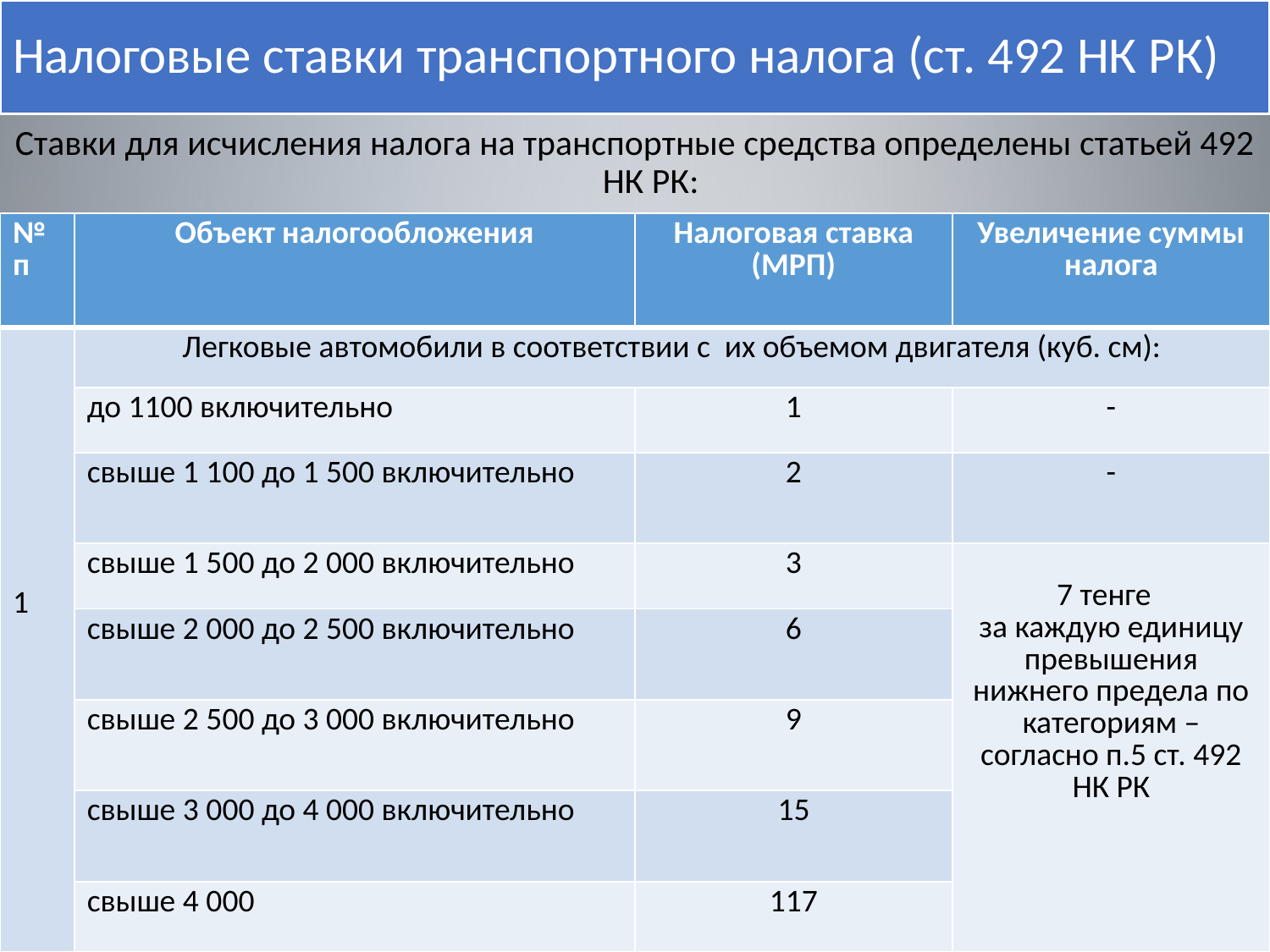

# Налоговые ставки транспортного налога (ст. 492 НК РК)
Ставки для исчисления налога на транспортные средства определены статьей 492 НК РК:
| № п | Объект налогообложения | Налоговая ставка (МРП) | Увеличение суммы налога |
| --- | --- | --- | --- |
| 1 | Легковые автомобили в соответствии с их объемом двигателя (куб. см): |  |  |
|  | до 1100 включительно | 1 | - |
|  | свыше 1 100 до 1 500 включительно | 2 | - |
|  | свыше 1 500 до 2 000 включительно | 3 | 7 тенге   за каждую единицу превышения нижнего предела по категориям – согласно п.5 ст. 492 НК РК |
|  | свыше 2 000 до 2 500 включительно | 6 |  |
|  | свыше 2 500 до 3 000 включительно | 9 |  |
|  | свыше 3 000 до 4 000 включительно | 15 |  |
|  | свыше 4 000 | 117 |  |